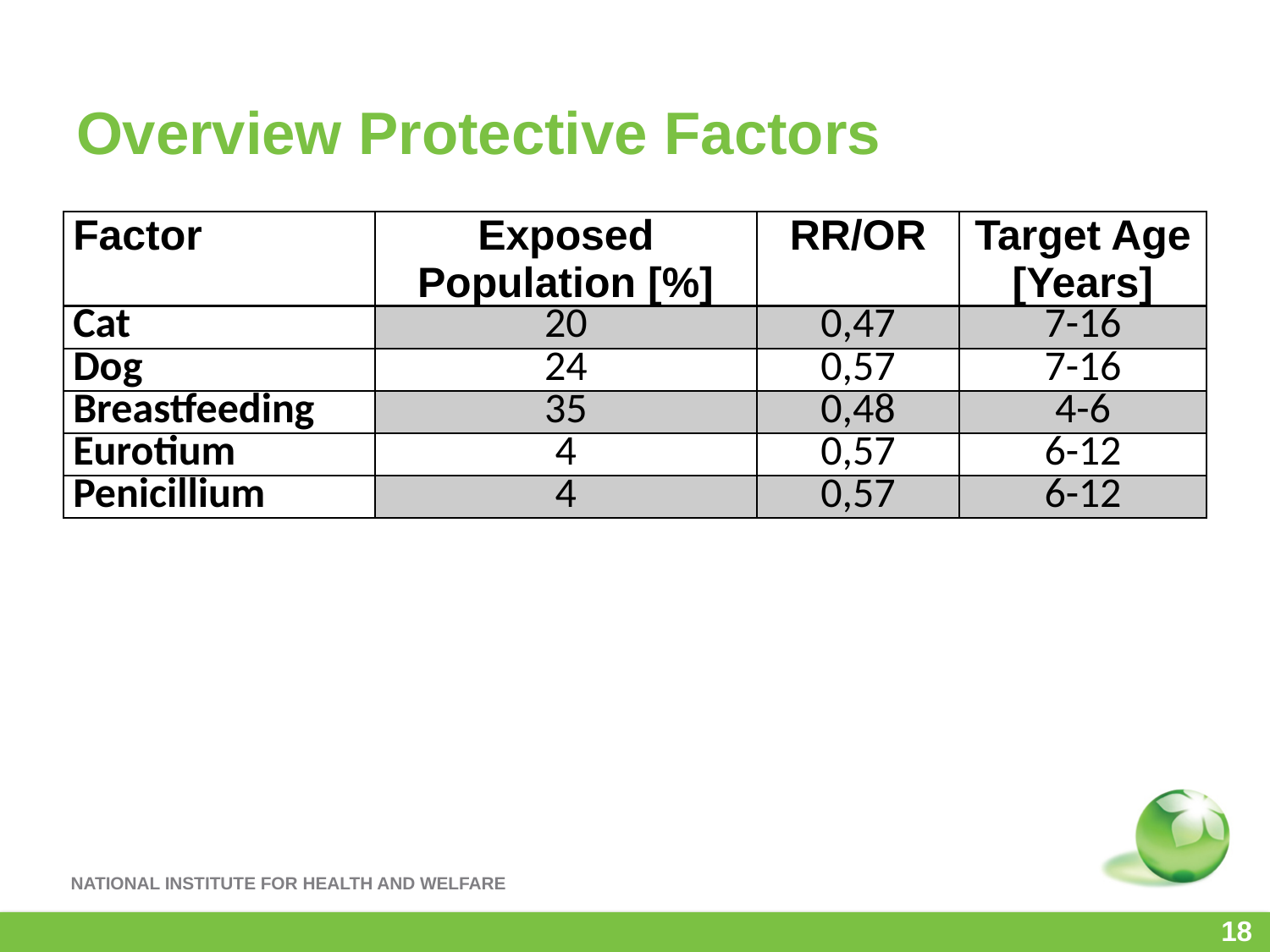

# Overview Protective Factors
| Factor | Exposed Population [%] | RR/OR | Target Age [Years] |
| --- | --- | --- | --- |
| Cat | 20 | 0,47 | 7-16 |
| Dog | 24 | 0,57 | 7-16 |
| Breastfeeding | 35 | 0,48 | 4-6 |
| Eurotium | 4 | 0,57 | 6-12 |
| Penicillium | 4 | 0,57 | 6-12 |
18